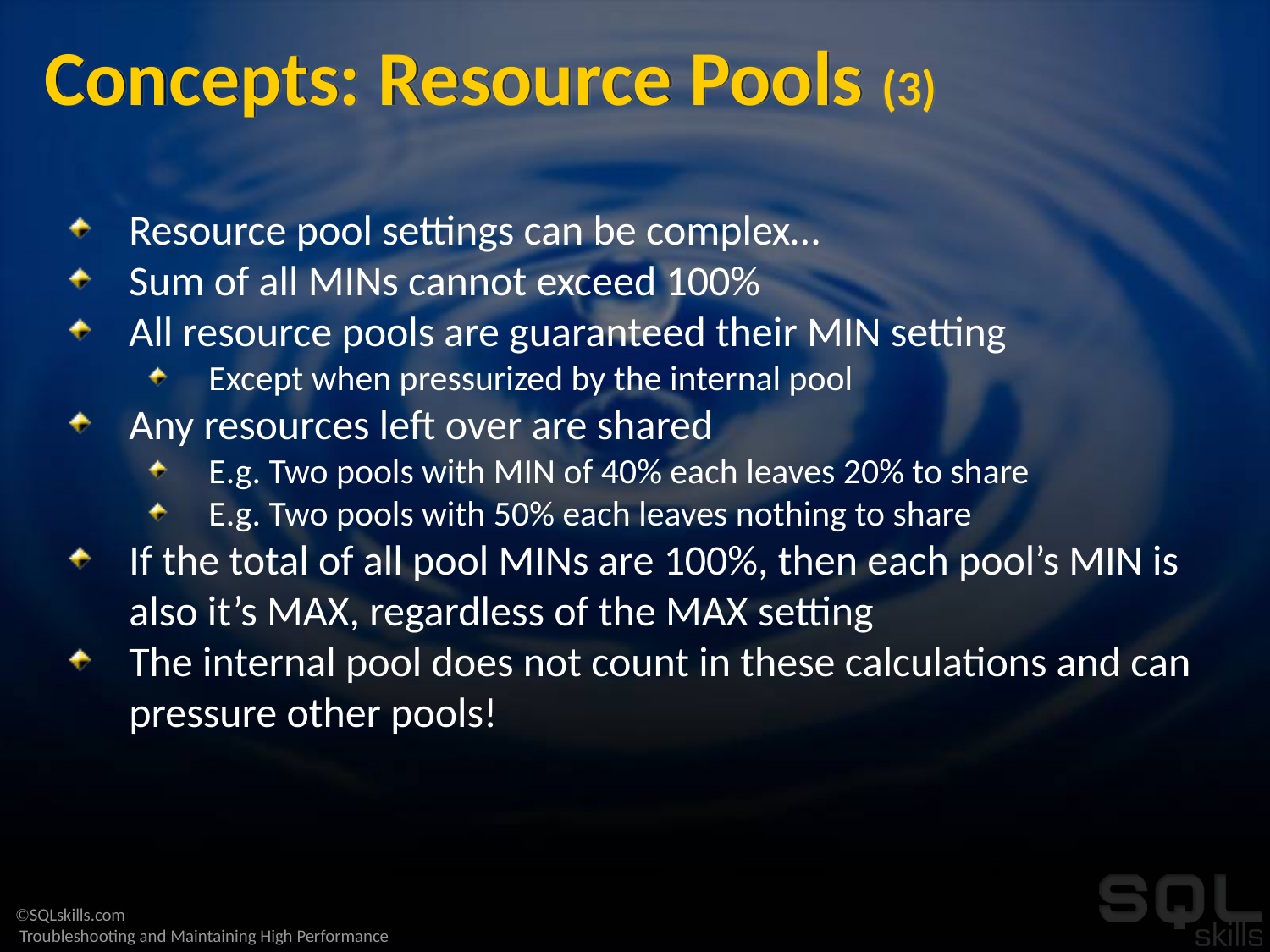

# Concepts: Resource Pools (3)
Resource pool settings can be complex…
Sum of all MINs cannot exceed 100%
All resource pools are guaranteed their MIN setting
Except when pressurized by the internal pool
Any resources left over are shared
E.g. Two pools with MIN of 40% each leaves 20% to share
E.g. Two pools with 50% each leaves nothing to share
If the total of all pool MINs are 100%, then each pool’s MIN is also it’s MAX, regardless of the MAX setting
The internal pool does not count in these calculations and can pressure other pools!